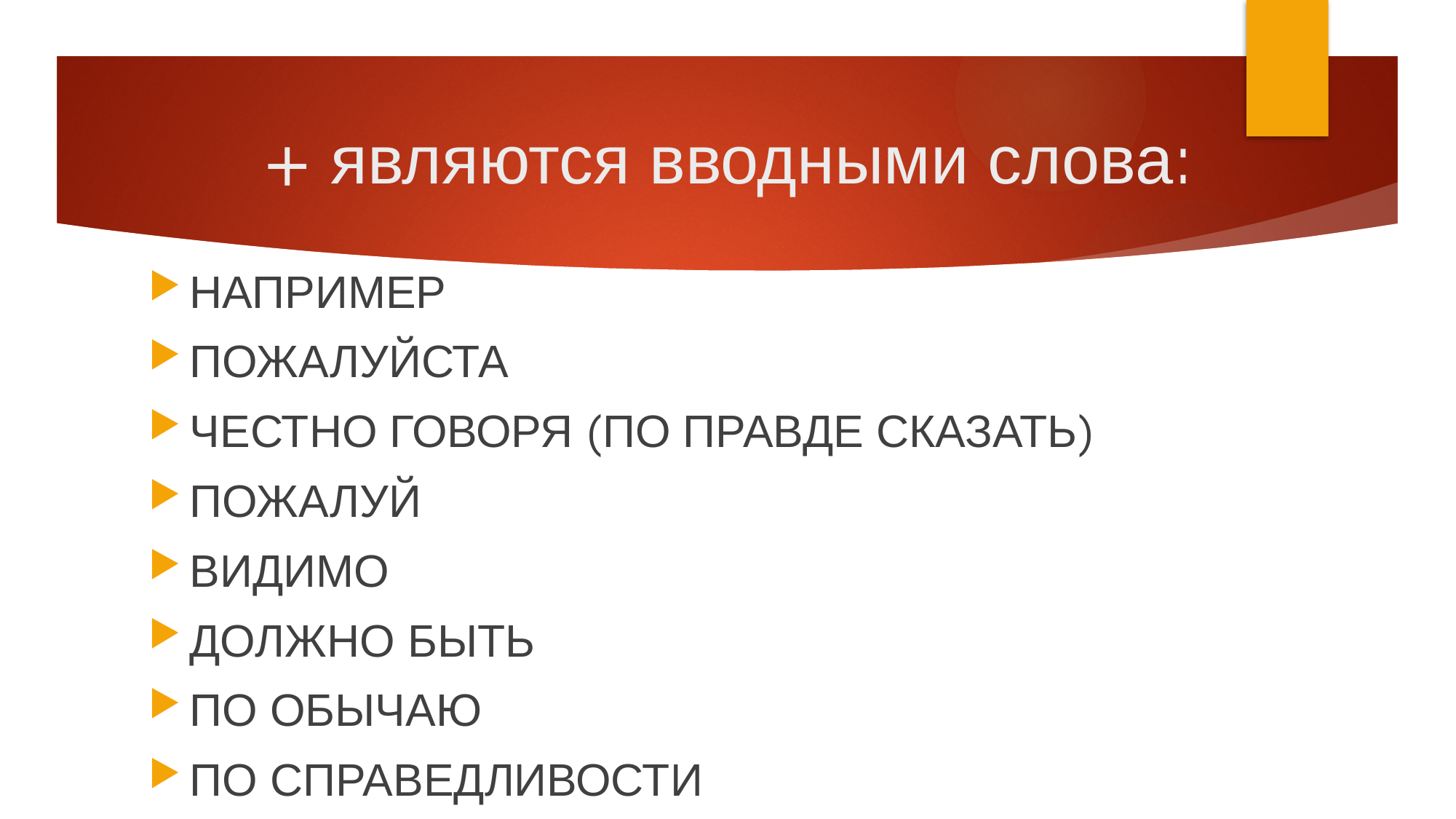

# + являются вводными слова:
НАПРИМЕР
ПОЖАЛУЙСТА
ЧЕСТНО ГОВОРЯ (ПО ПРАВДЕ СКАЗАТЬ)
ПОЖАЛУЙ
ВИДИМО
ДОЛЖНО БЫТЬ
ПО ОБЫЧАЮ
ПО СПРАВЕДЛИВОСТИ